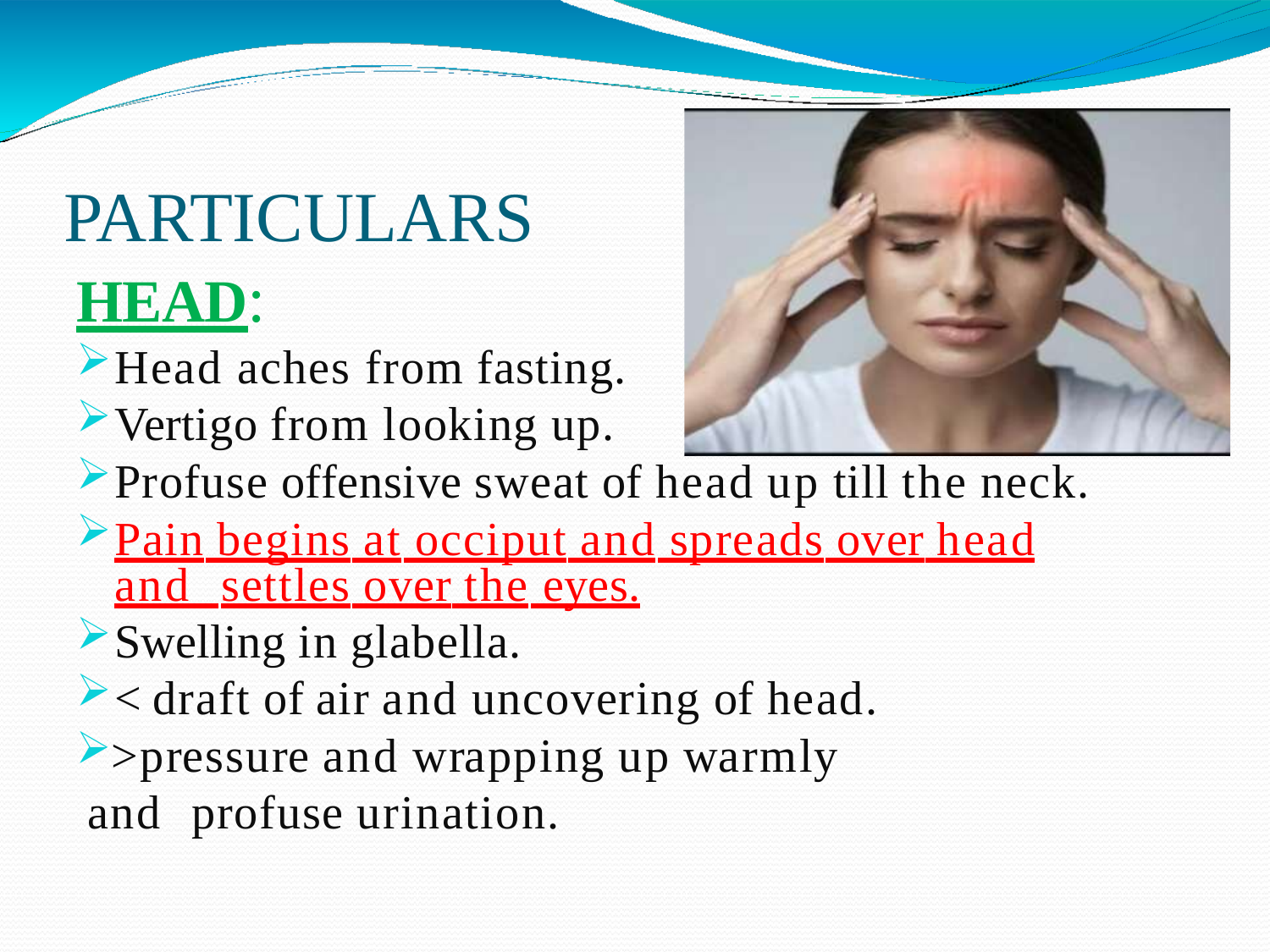

# PARTICULARS
HEAD:
Head aches from fasting.
Vertigo from looking up.
Profuse offensive sweat of head up till the neck.
Pain begins at occiput and spreads over head and  settles over the eyes.
Swelling in glabella.
< draft of air and uncovering of head.
>pressure and wrapping up warmly	and  profuse urination.